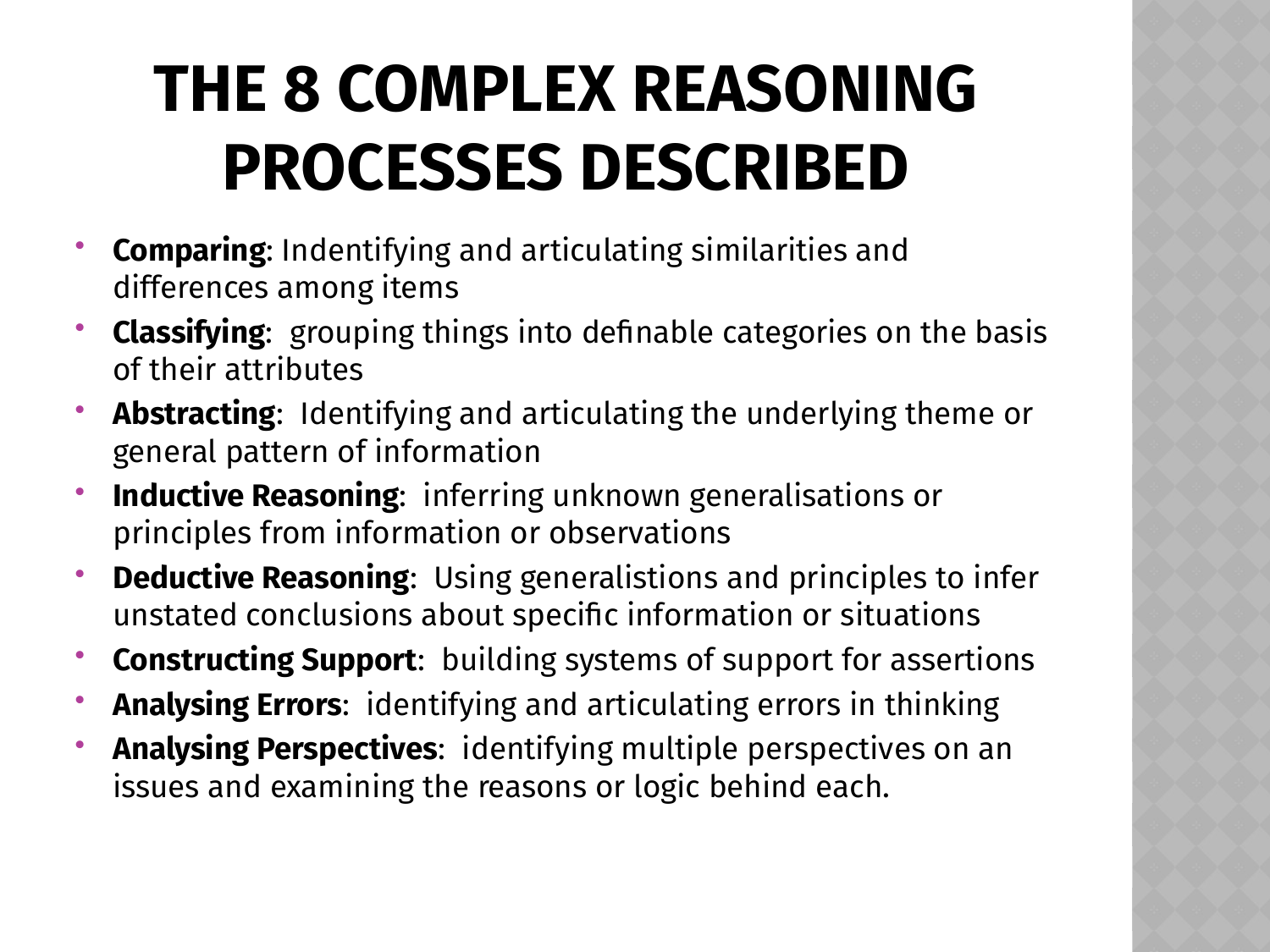

# The 8 Complex reasoning processes described
Comparing: Indentifying and articulating similarities and differences among items
Classifying:  grouping things into definable categories on the basis of their attributes
Abstracting:  Identifying and articulating the underlying theme or general pattern of information
Inductive Reasoning:  inferring unknown generalisations or principles from information or observations
Deductive Reasoning:  Using generalistions and principles to infer unstated conclusions about specific information or situations
Constructing Support:  building systems of support for assertions
Analysing Errors:  identifying and articulating errors in thinking
Analysing Perspectives:  identifying multiple perspectives on an issues and examining the reasons or logic behind each.